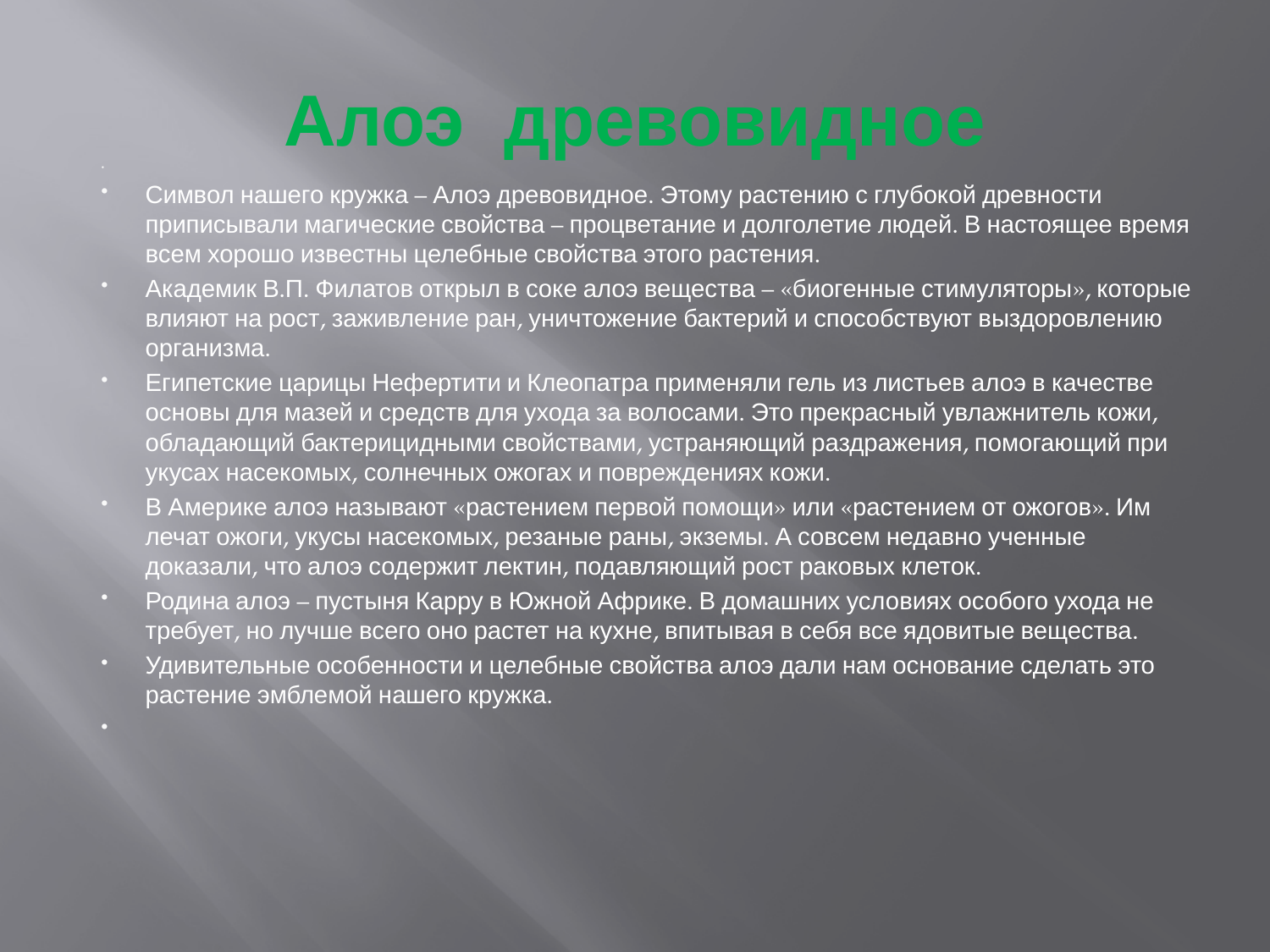

# Алоэ  древовидное

Символ нашего кружка – Алоэ древовидное. Этому растению с глубокой древности приписывали магические свойства – процветание и долголетие людей. В настоящее время всем хорошо известны целебные свойства этого растения.
Академик В.П. Филатов открыл в соке алоэ вещества – «биогенные стимуляторы», которые влияют на рост, заживление ран, уничтожение бактерий и способствуют выздоровлению организма.
Египетские царицы Нефертити и Клеопатра применяли гель из листьев алоэ в качестве основы для мазей и средств для ухода за волосами. Это прекрасный увлажнитель кожи, обладающий бактерицидными свойствами, устраняющий раздражения, помогающий при укусах насекомых, солнечных ожогах и повреждениях кожи.
В Америке алоэ называют «растением первой помощи» или «растением от ожогов». Им лечат ожоги, укусы насекомых, резаные раны, экземы. А совсем недавно ученные доказали, что алоэ содержит лектин, подавляющий рост раковых клеток.
Родина алоэ – пустыня Карру в Южной Африке. В домашних условиях особого ухода не требует, но лучше всего оно растет на кухне, впитывая в себя все ядовитые вещества.
Удивительные особенности и целебные свойства алоэ дали нам основание сделать это растение эмблемой нашего кружка.